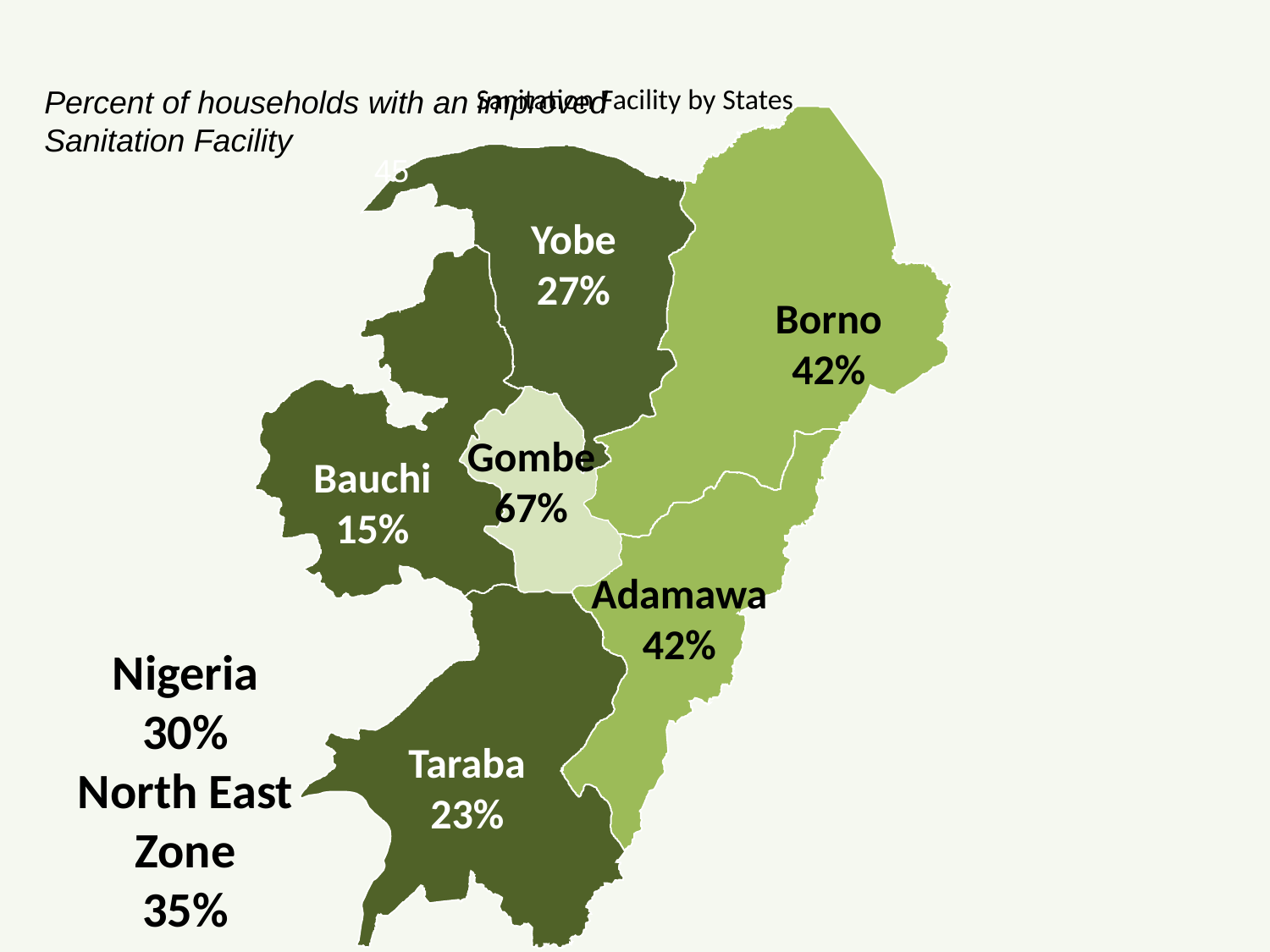

# Sanitation Facility by States
Percent of households with an improved
Sanitation Facility

45

Yobe
27%
Borno
42%
Gombe
67%
Bauchi
15%
Adamawa
42%
Nigeria
30%
North East Zone
35%
Taraba
23%